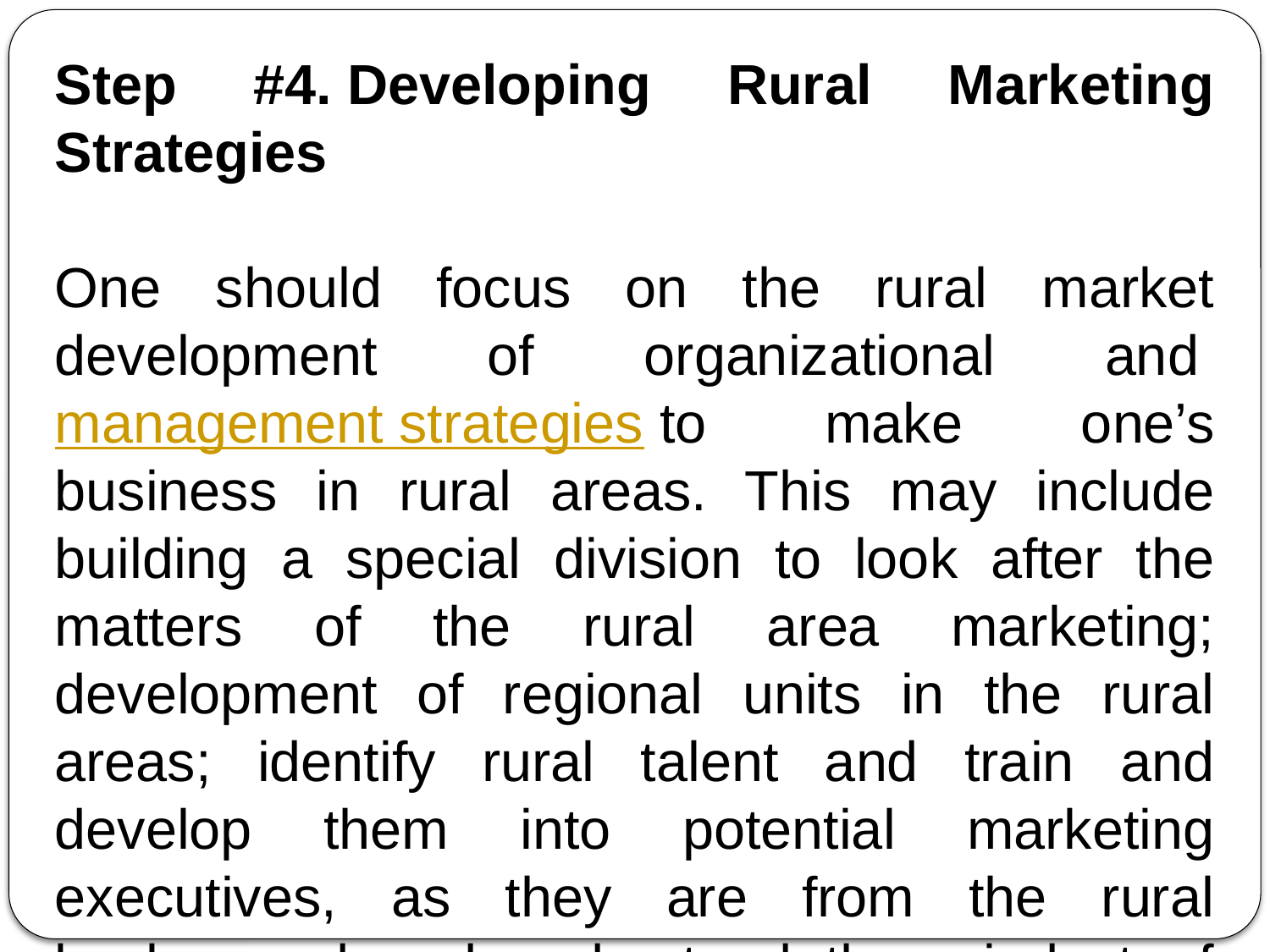

Step #4. Developing Rural Marketing Strategies

One should focus on the rural market development of organizational and management strategies to make one’s business in rural areas. This may include building a special division to look after the matters of the rural area marketing; development of regional units in the rural areas; identify rural talent and train and develop them into potential marketing executives, as they are from the rural background and understand the mindset of the rural population better than anyone else.